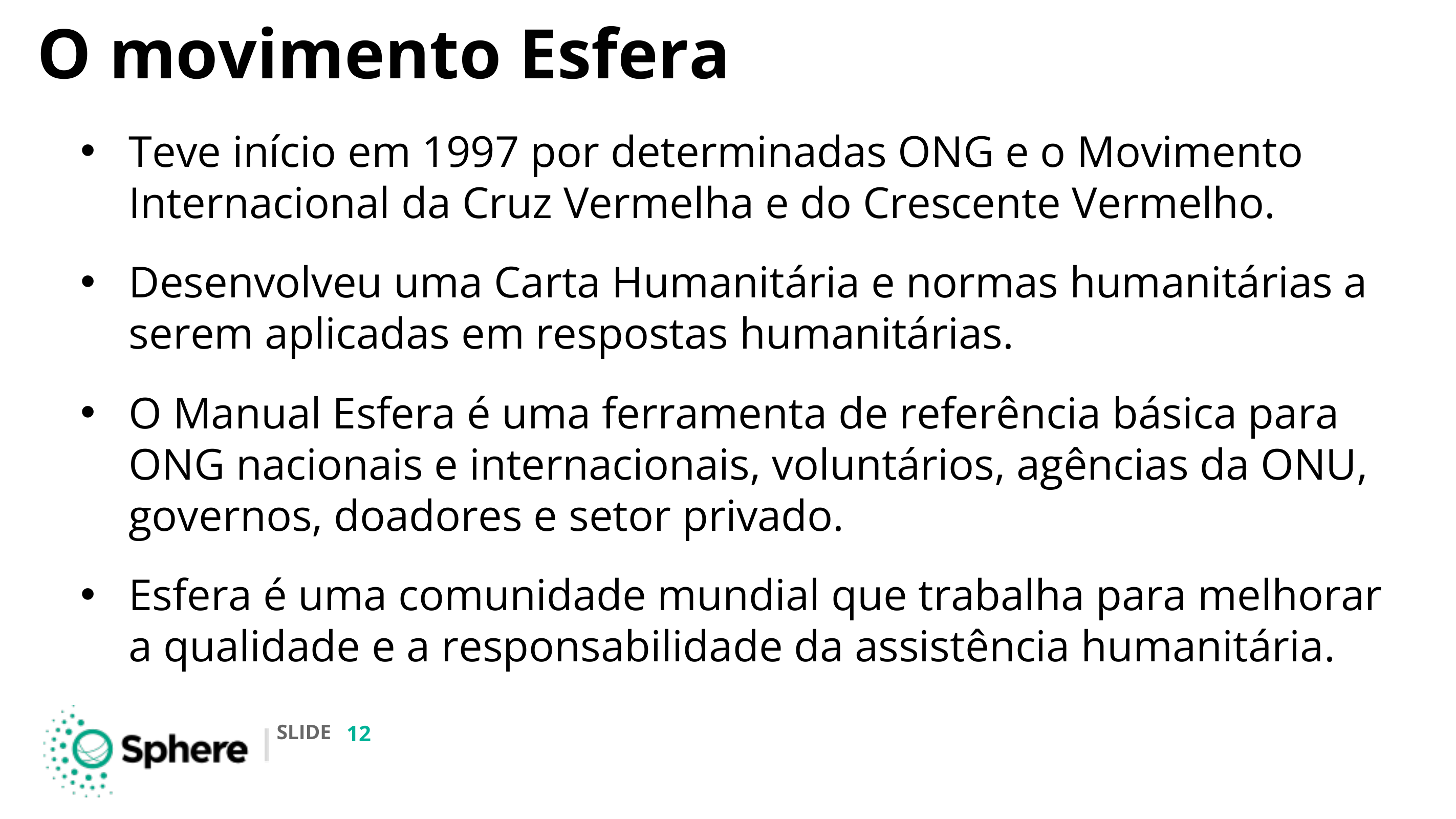

# O movimento Esfera
Teve início em 1997 por determinadas ONG e o Movimento Internacional da Cruz Vermelha e do Crescente Vermelho.
Desenvolveu uma Carta Humanitária e normas humanitárias a serem aplicadas em respostas humanitárias.
O Manual Esfera é uma ferramenta de referência básica para ONG nacionais e internacionais, voluntários, agências da ONU, governos, doadores e setor privado.
Esfera é uma comunidade mundial que trabalha para melhorar a qualidade e a responsabilidade da assistência humanitária.
12